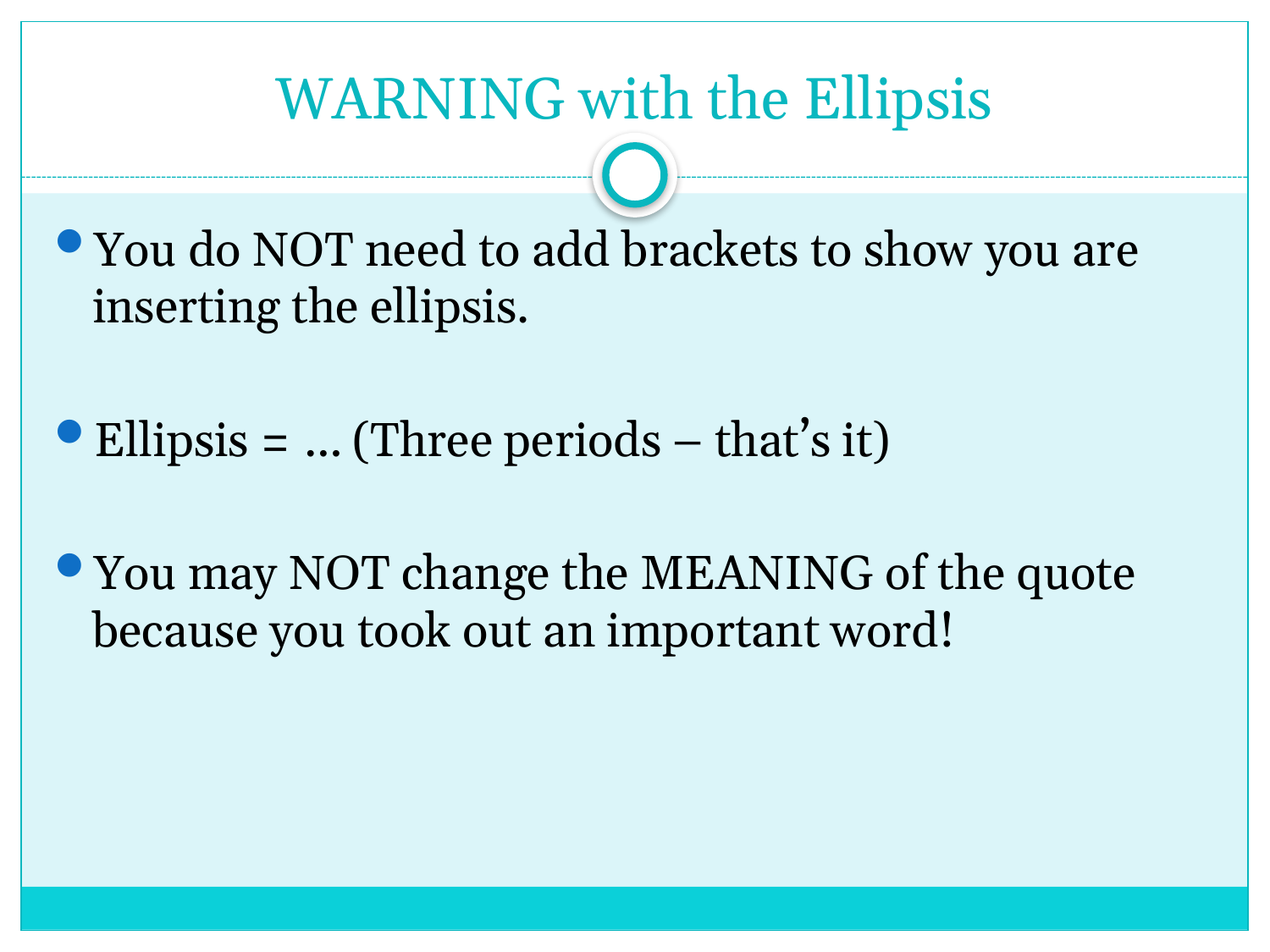

# WARNING with the Ellipsis
You do NOT need to add brackets to show you are inserting the ellipsis.

Ellipsis = … (Three periods – that’s it)

You may NOT change the MEANING of the quote because you took out an important word!